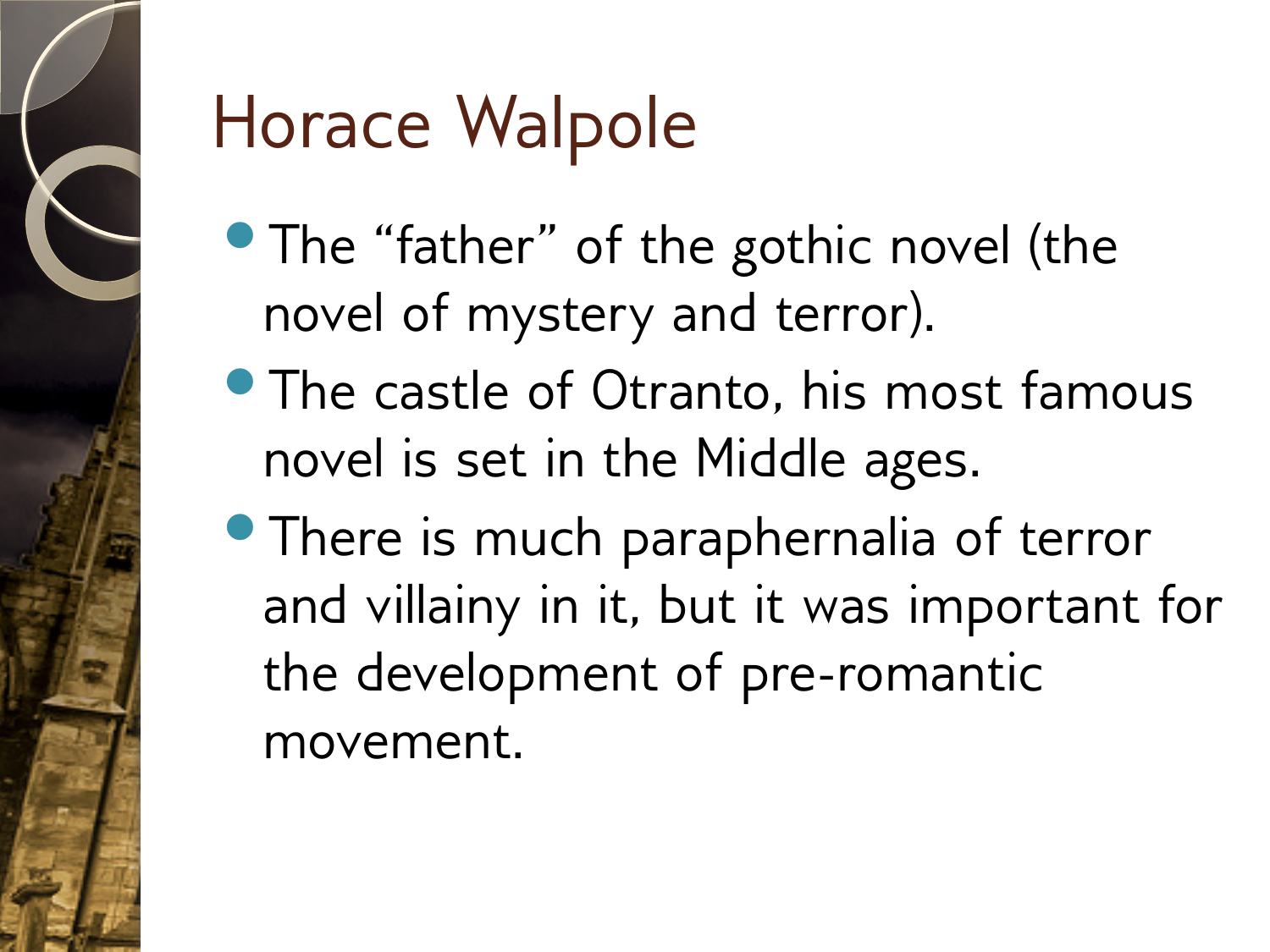

# Horace Walpole
The “father” of the gothic novel (the novel of mystery and terror).
The castle of Otranto, his most famous novel is set in the Middle ages.
There is much paraphernalia of terror and villainy in it, but it was important for the development of pre-romantic movement.